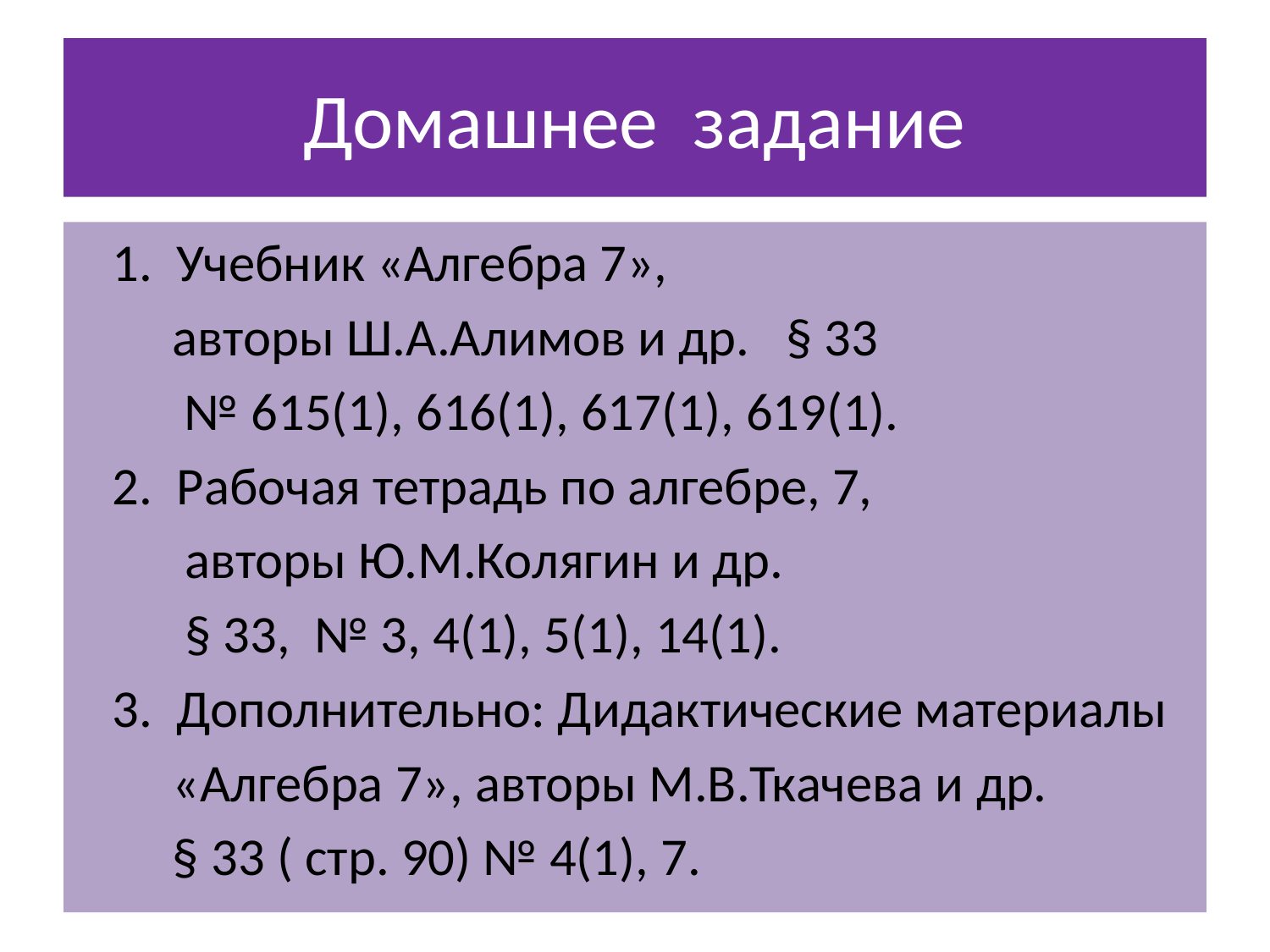

# Домашнее  задание
   1.  Учебник «Алгебра 7»,
        авторы Ш.А.Алимов и др.   § 33
         № 615(1), 616(1), 617(1), 619(1).
   2.  Рабочая тетрадь по алгебре, 7,
         авторы Ю.М.Колягин и др.
         § 33,  № 3, 4(1), 5(1), 14(1).
   3.  Дополнительно: Дидактические материалы
        «Алгебра 7», авторы М.В.Ткачева и др.
        § 33 ( стр. 90) № 4(1), 7.